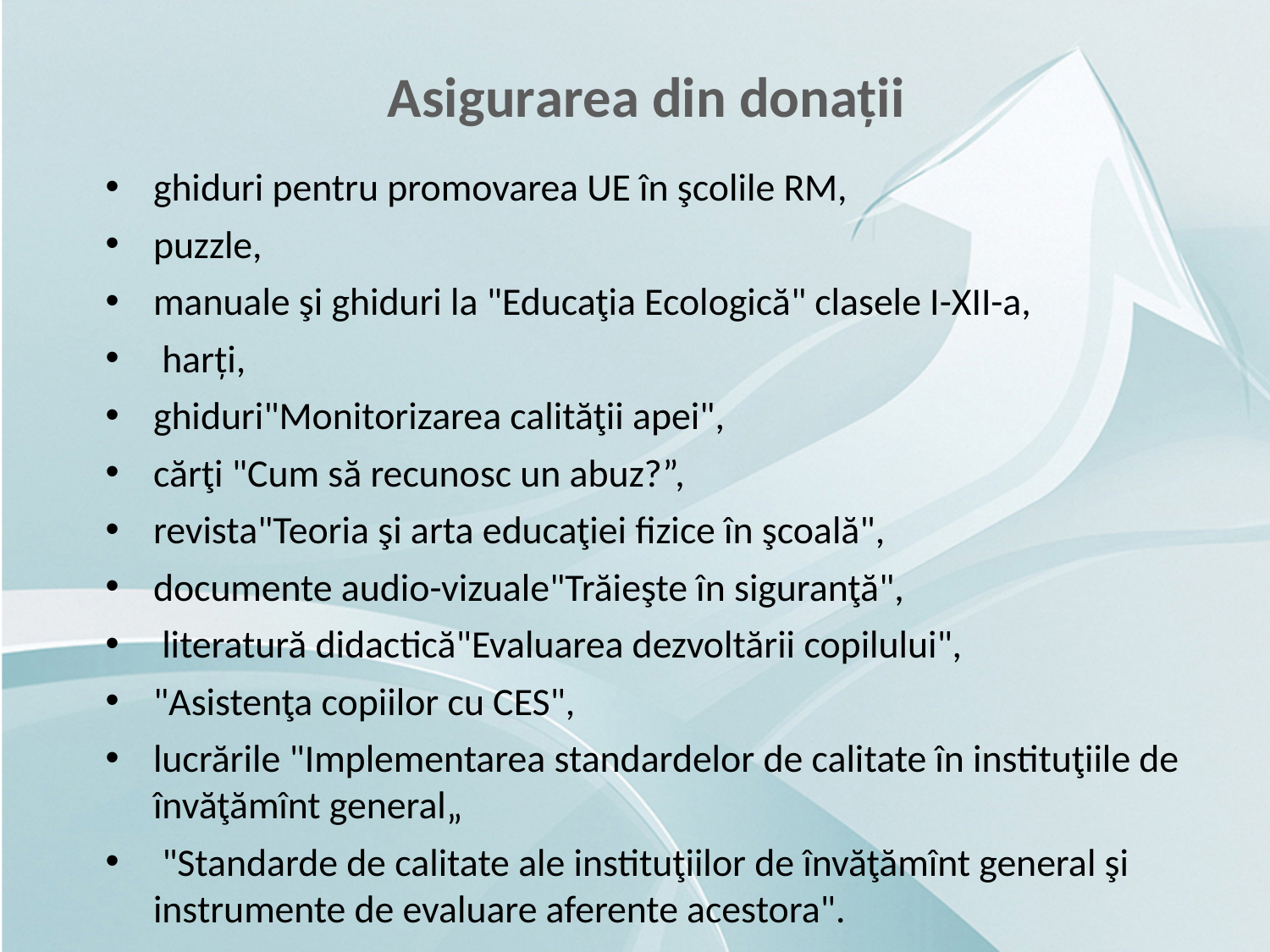

Asigurarea din donații
ghiduri pentru promovarea UE în şcolile RM,
puzzle,
manuale şi ghiduri la "Educaţia Ecologică" clasele I-XII-a,
 harți,
ghiduri"Monitorizarea calităţii apei",
cărţi "Cum să recunosc un abuz?”,
revista"Teoria şi arta educaţiei fizice în şcoală",
documente audio-vizuale"Trăieşte în siguranţă",
 literatură didactică"Evaluarea dezvoltării copilului",
"Asistenţa copiilor cu CES",
lucrările "Implementarea standardelor de calitate în instituţiile de învăţămînt general„
 "Standarde de calitate ale instituţiilor de învăţămînt general şi instrumente de evaluare aferente acestora".